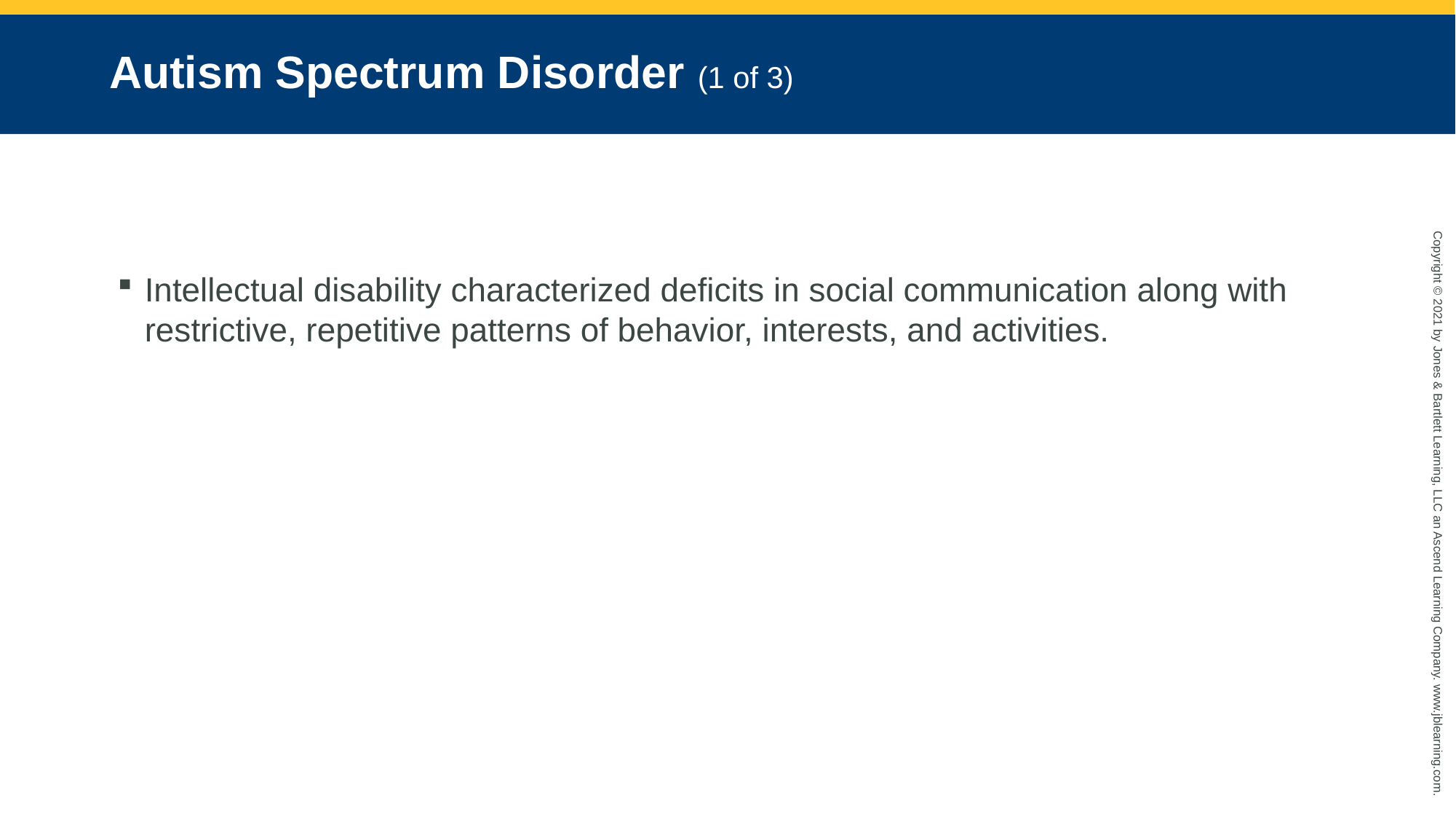

# Autism Spectrum Disorder (1 of 3)
Intellectual disability characterized deficits in social communication along with restrictive, repetitive patterns of behavior, interests, and activities.